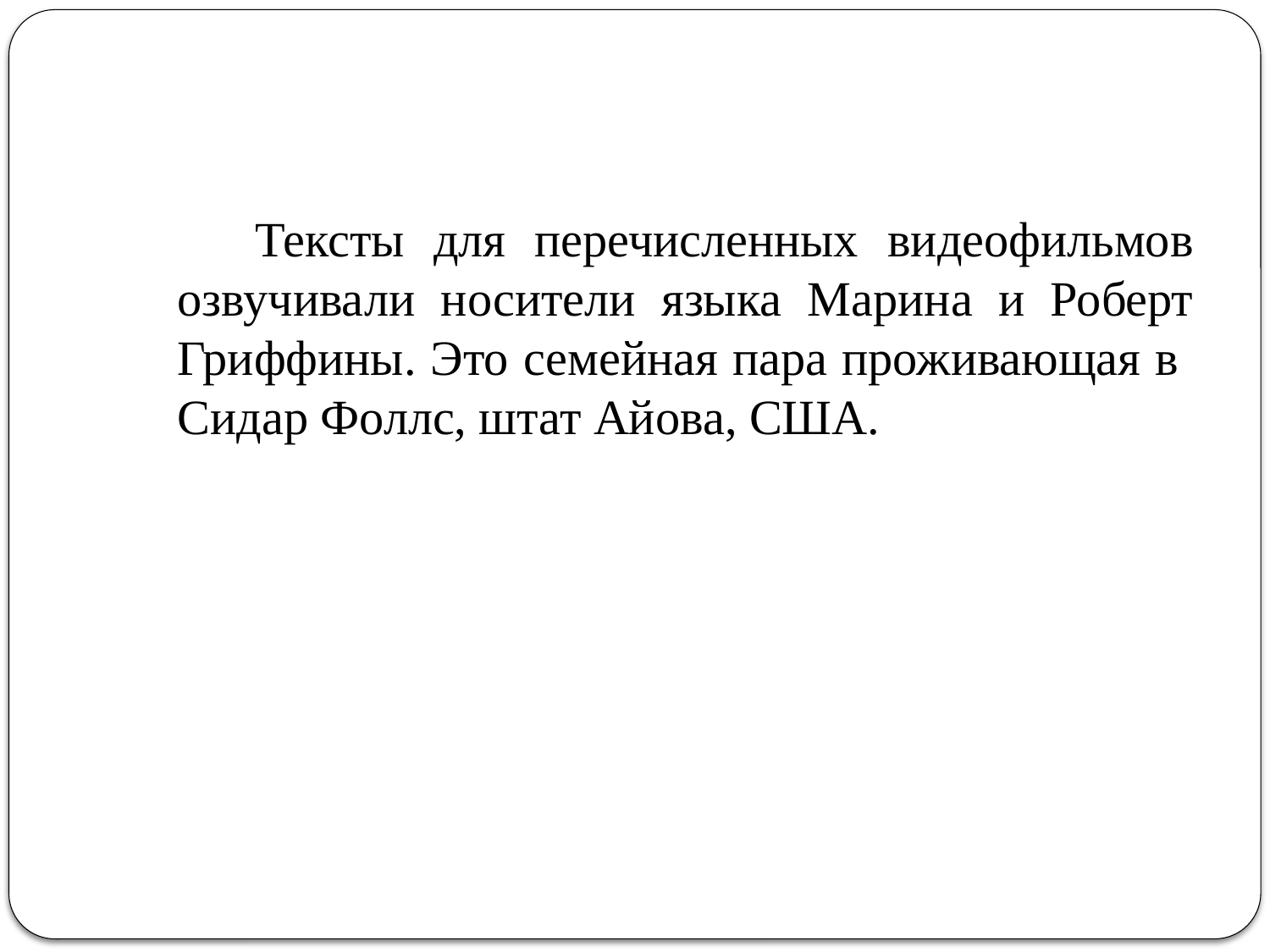

Тексты для перечисленных видеофильмов озвучивали носители языка Марина и Роберт Гриффины. Это семейная пара проживающая в  Сидар Фоллс, штат Айова, США.